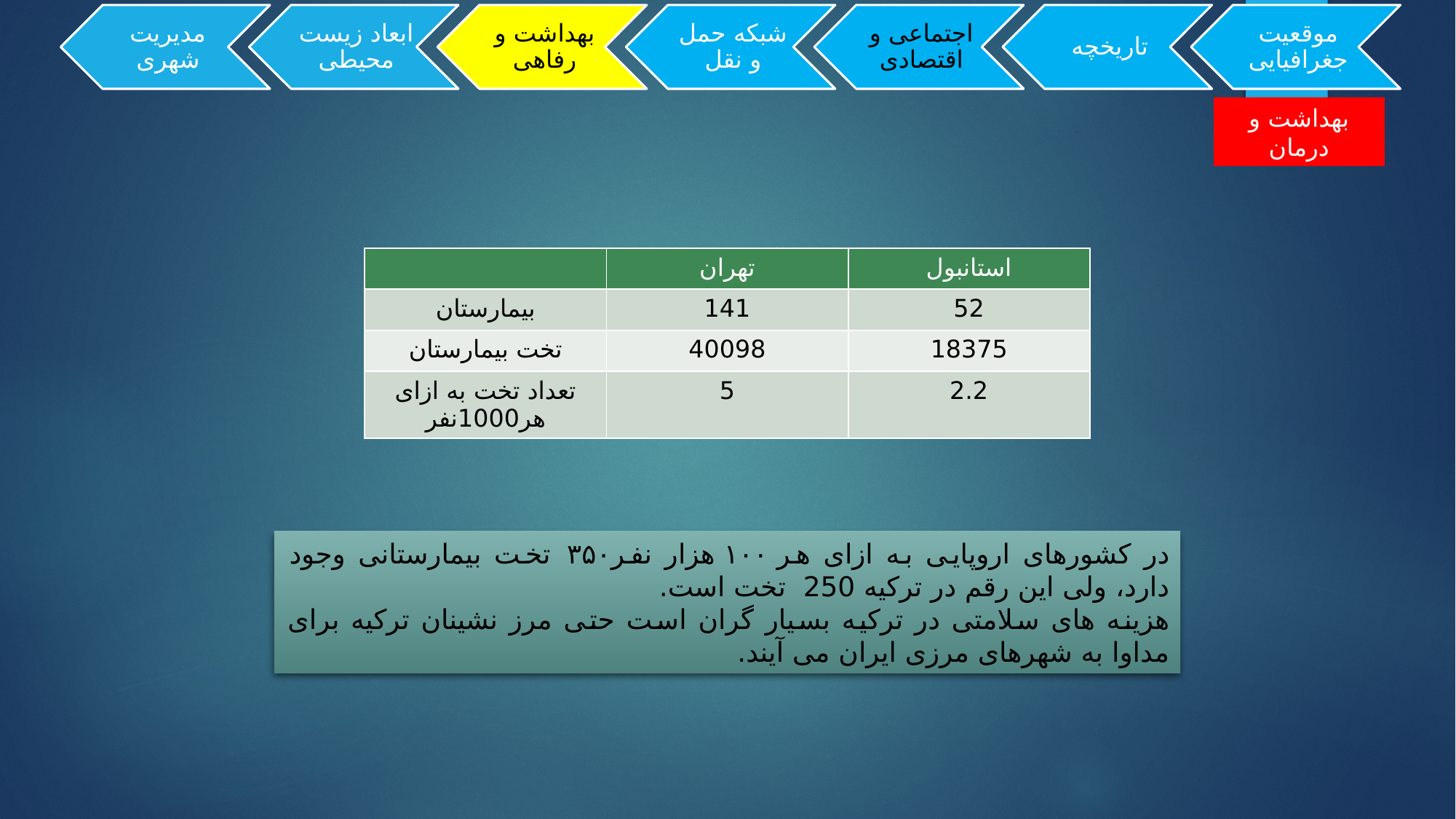

موقعیت جغرافیایی
تاریخچه
اجتماعی و اقتصادی
شبکه حمل و نقل
بهداشت و رفاهی
ابعاد زیست محیطی
مدیریت شهری
بهداشت و درمان
|  | تهران | استانبول |
| --- | --- | --- |
| بیمارستان | 141 | 52 |
| تخت بیمارستان | 40098 | 18375 |
| تعداد تخت به ازای هر1000نفر | 5 | 2.2 |
در كشورهای اروپایی به ازای هر ‪ ۱۰۰هزار نفر ‪ ۳۵۰تخت بیمارستانی وجود دارد، ولی این رقم در تركیه ‪ 250 تخت است.
هزینه های سلامتی در ترکیه بسیار گران است حتی مرز نشینان ترکیه برای مداوا به شهرهای مرزی ایران می آیند.